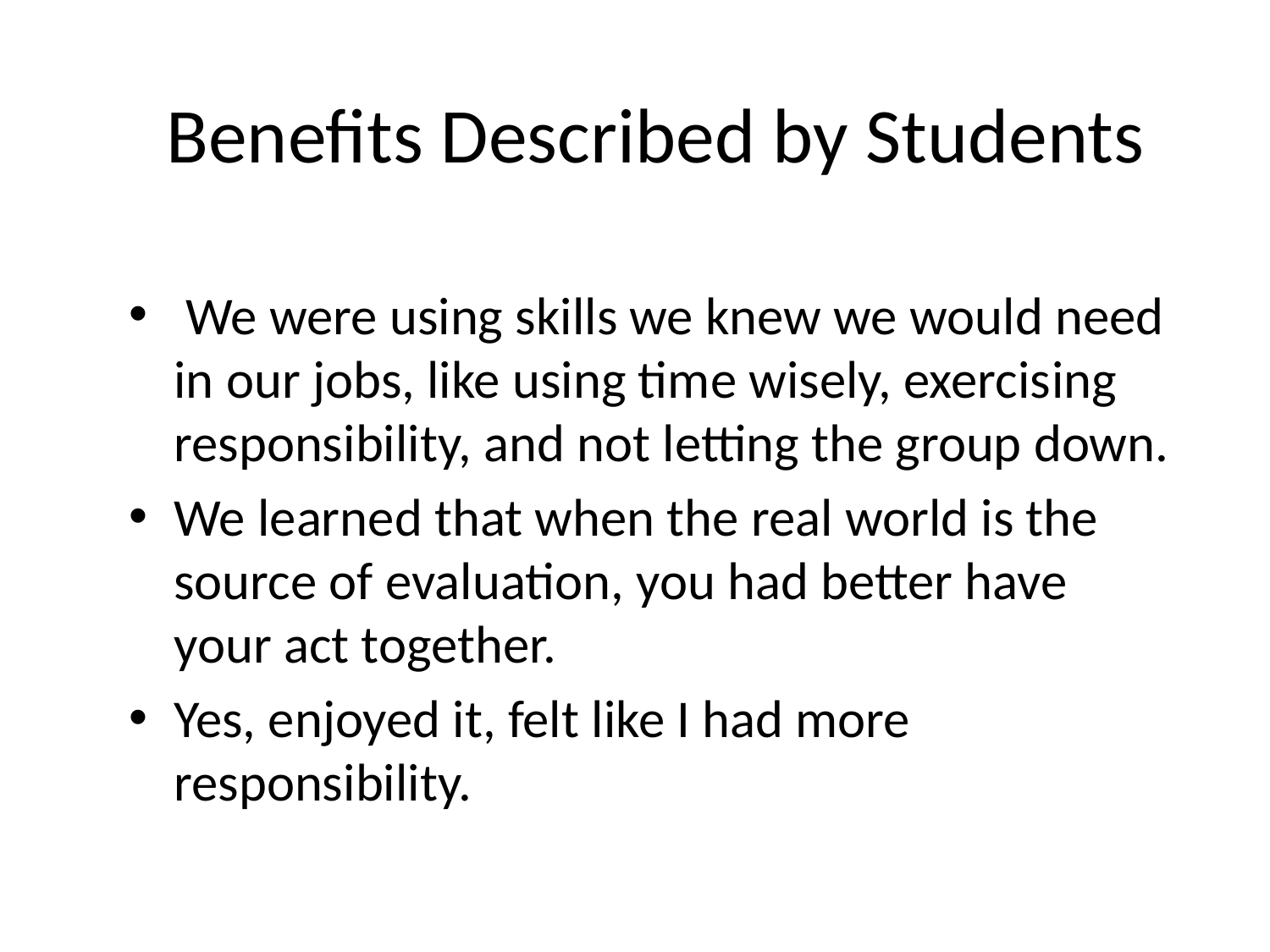

# Benefits Described by Students
 We were using skills we knew we would need in our jobs, like using time wisely, exercis­ing responsibility, and not letting the group down.
We learned that when the real world is the source of evaluation, you had better have your act together.
Yes, enjoyed it, felt like I had more responsibility.